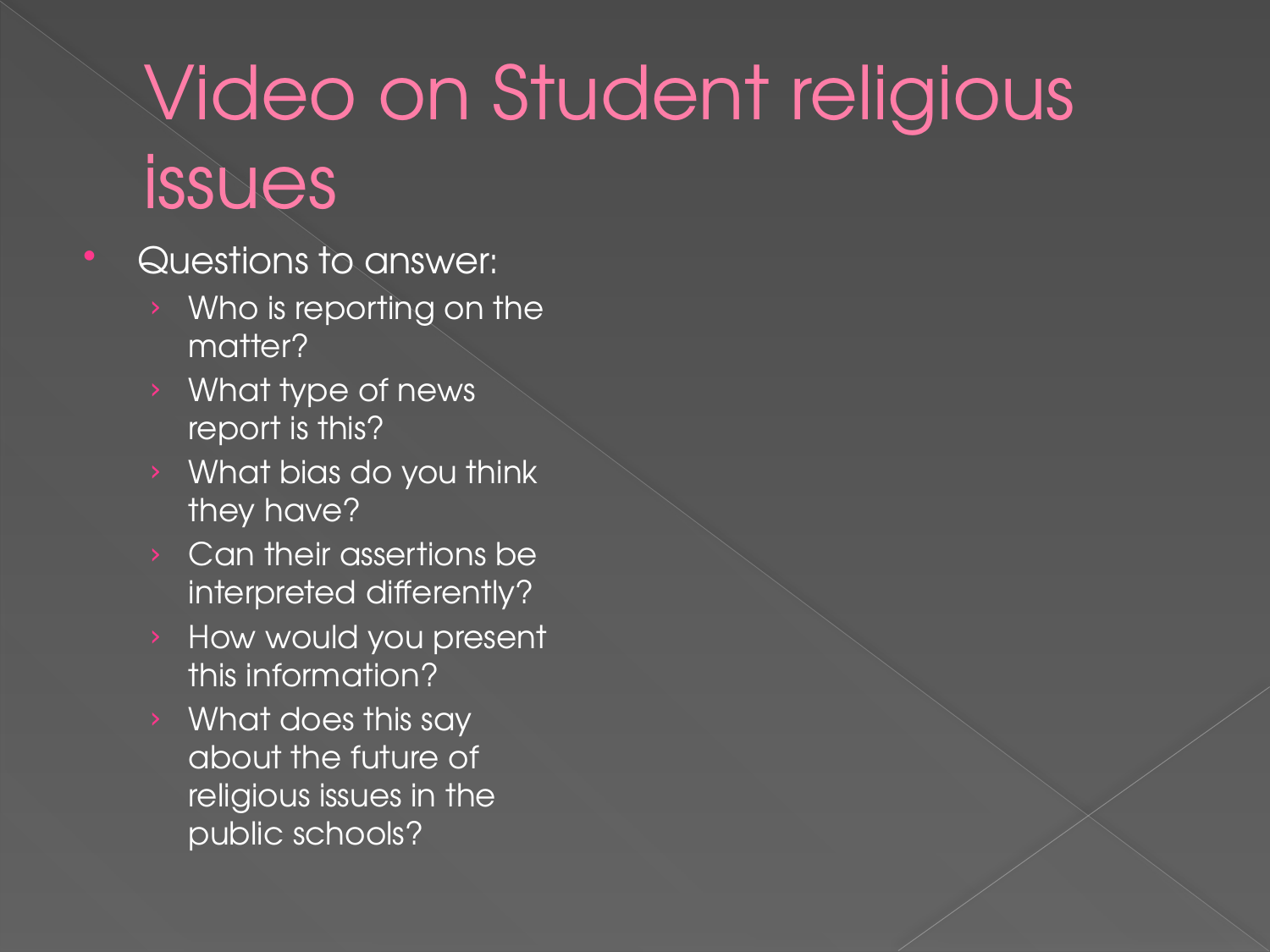

# Video on Student religious issues
Questions to answer:
Who is reporting on the matter?
What type of news report is this?
What bias do you think they have?
Can their assertions be interpreted differently?
How would you present this information?
What does this say about the future of religious issues in the public schools?